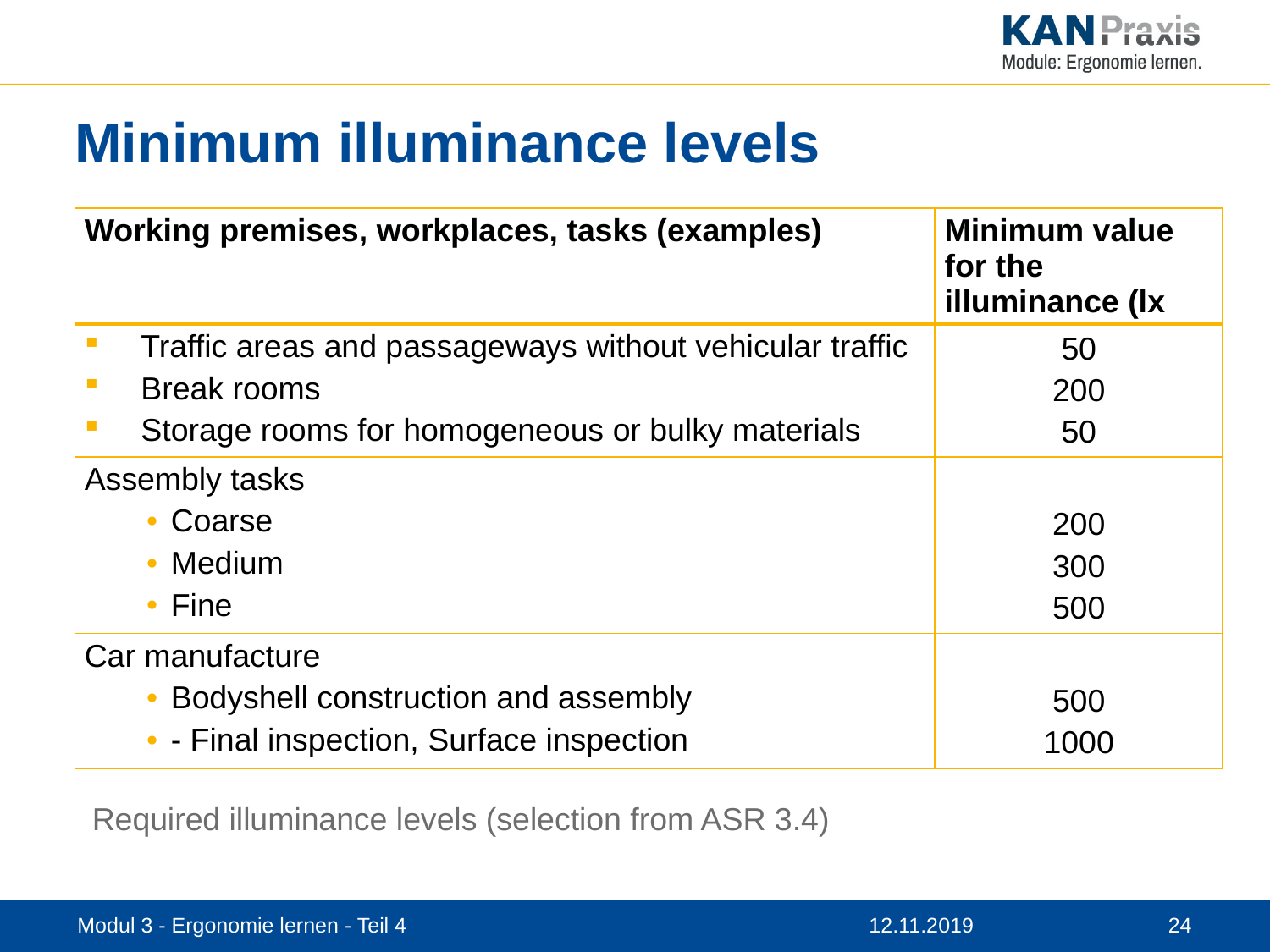

# Minimum illuminance levels

| Working premises, workplaces, tasks (examples) | Minimum value for the illuminance (lx |
| --- | --- |
| Traffic areas and passageways without vehicular traffic Break rooms Storage rooms for homogeneous or bulky materials | 50 200 50 |
| Assembly tasks Coarse Medium Fine | 200 300 500 |
| Car manufacture Bodyshell construction and assembly - Final inspection, Surface inspection | 500 1000 |

Required illuminance levels (selection from ASR 3.4)
Modul 3 - Ergonomie lernen - Teil 4
12.11.2019
24